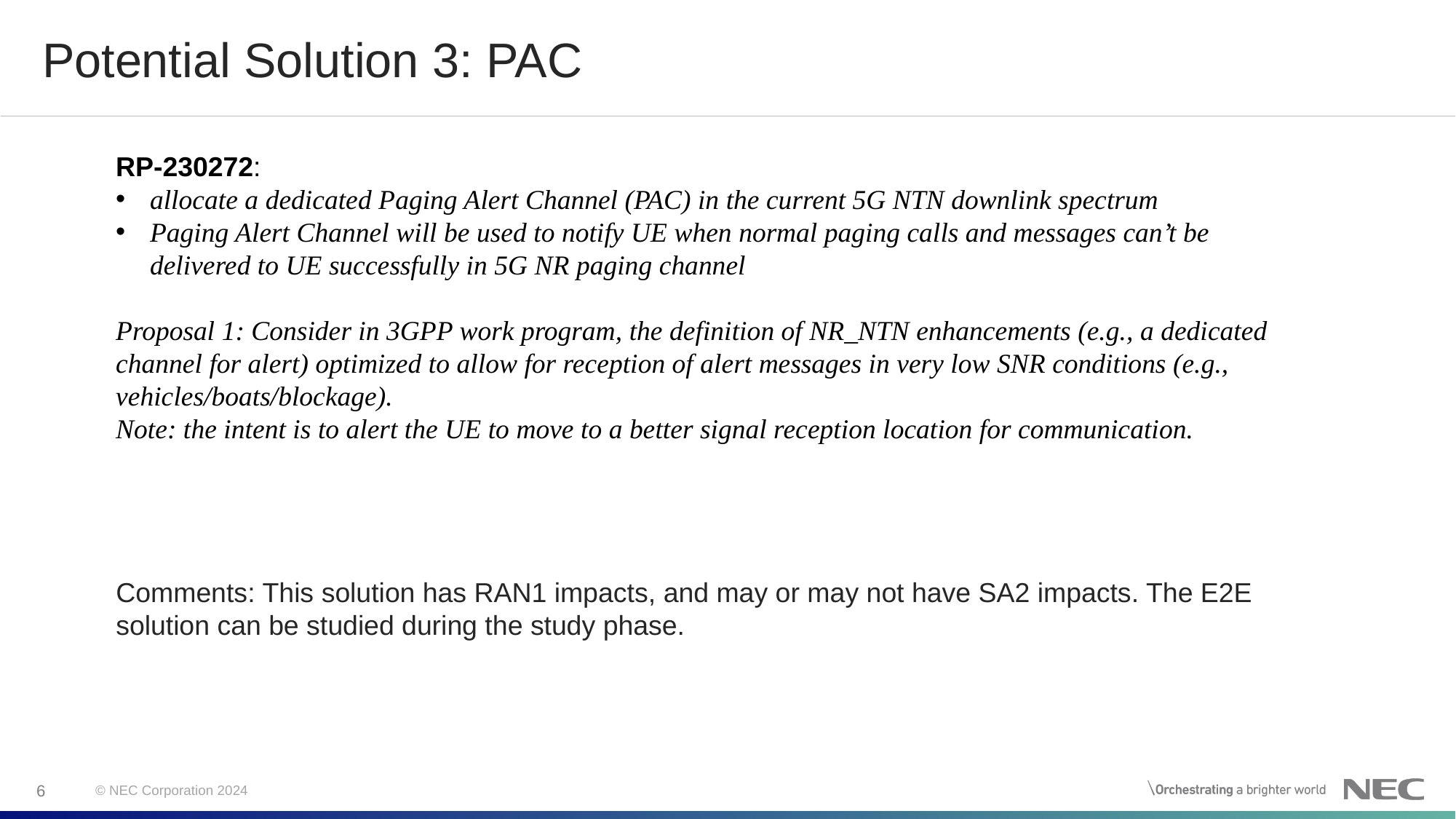

# Potential Solution 3: PAC
RP-230272:
allocate a dedicated Paging Alert Channel (PAC) in the current 5G NTN downlink spectrum
Paging Alert Channel will be used to notify UE when normal paging calls and messages can’t be delivered to UE successfully in 5G NR paging channel

Proposal 1: Consider in 3GPP work program, the definition of NR_NTN enhancements (e.g., a dedicated channel for alert) optimized to allow for reception of alert messages in very low SNR conditions (e.g., vehicles/boats/blockage).
Note: the intent is to alert the UE to move to a better signal reception location for communication.

Comments: This solution has RAN1 impacts, and may or may not have SA2 impacts. The E2E solution can be studied during the study phase.